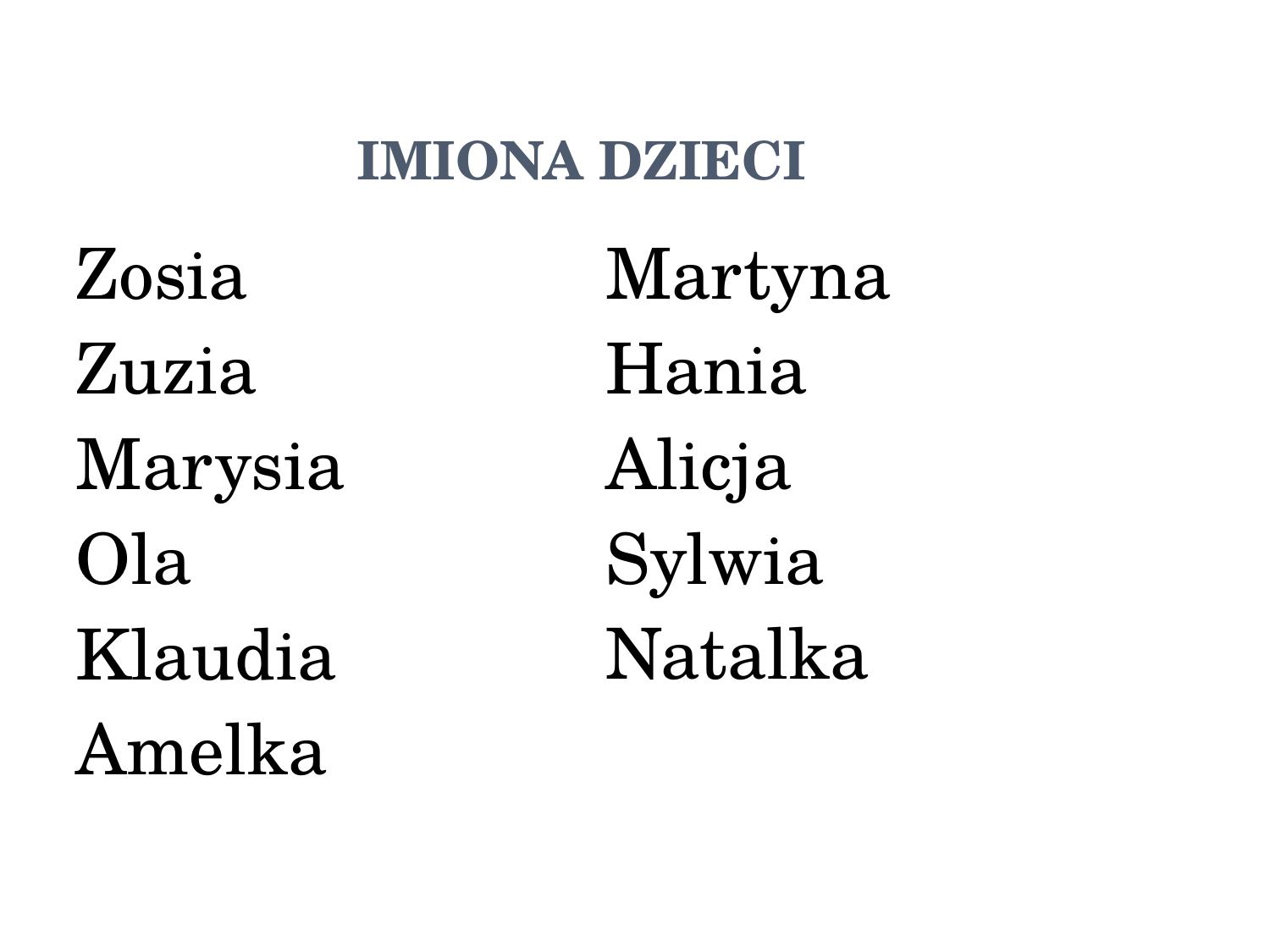

# Imiona dzieci
Zosia
Zuzia
Marysia
Ola
Klaudia
Amelka

Martyna
Hania
Alicja
Sylwia
Natalka